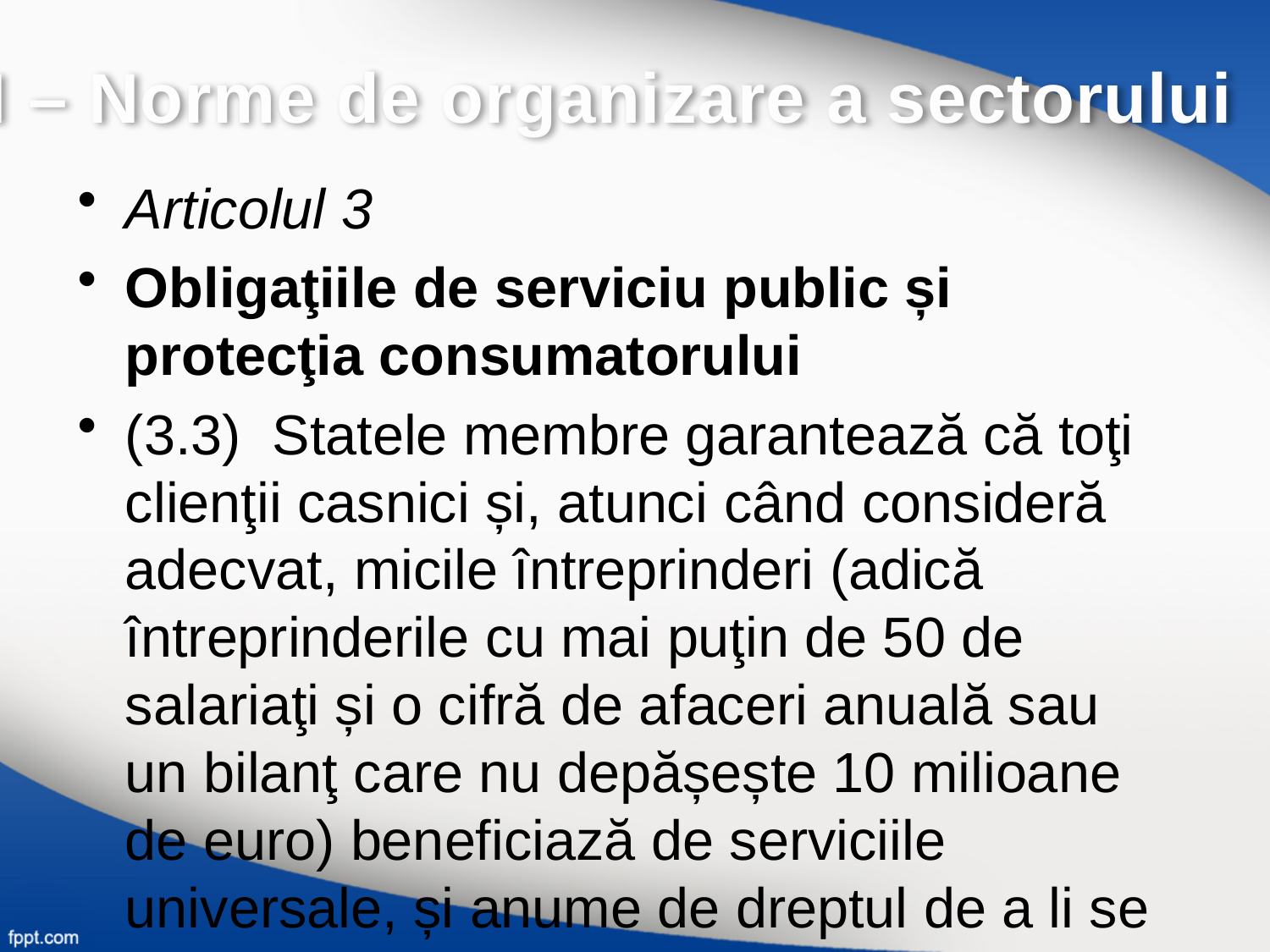

II – Norme de organizare a sectorului
Articolul 3
Obligaţiile de serviciu public și protecţia consumatorului
(3.3)  Statele membre garantează că toţi clienţii casnici și, atunci când consideră adecvat, micile întreprinderi (adică întreprinderile cu mai puţin de 50 de salariaţi și o cifră de afaceri anuală sau un bilanţ care nu depășește 10 milioane de euro) beneficiază de serviciile universale, și anume de dreptul de a li se furniza, pe teritoriul lor, energie electrică de o calitate bine definită, la preţuri rezonabile, transparente, ușor comparabile și nediscriminatorii